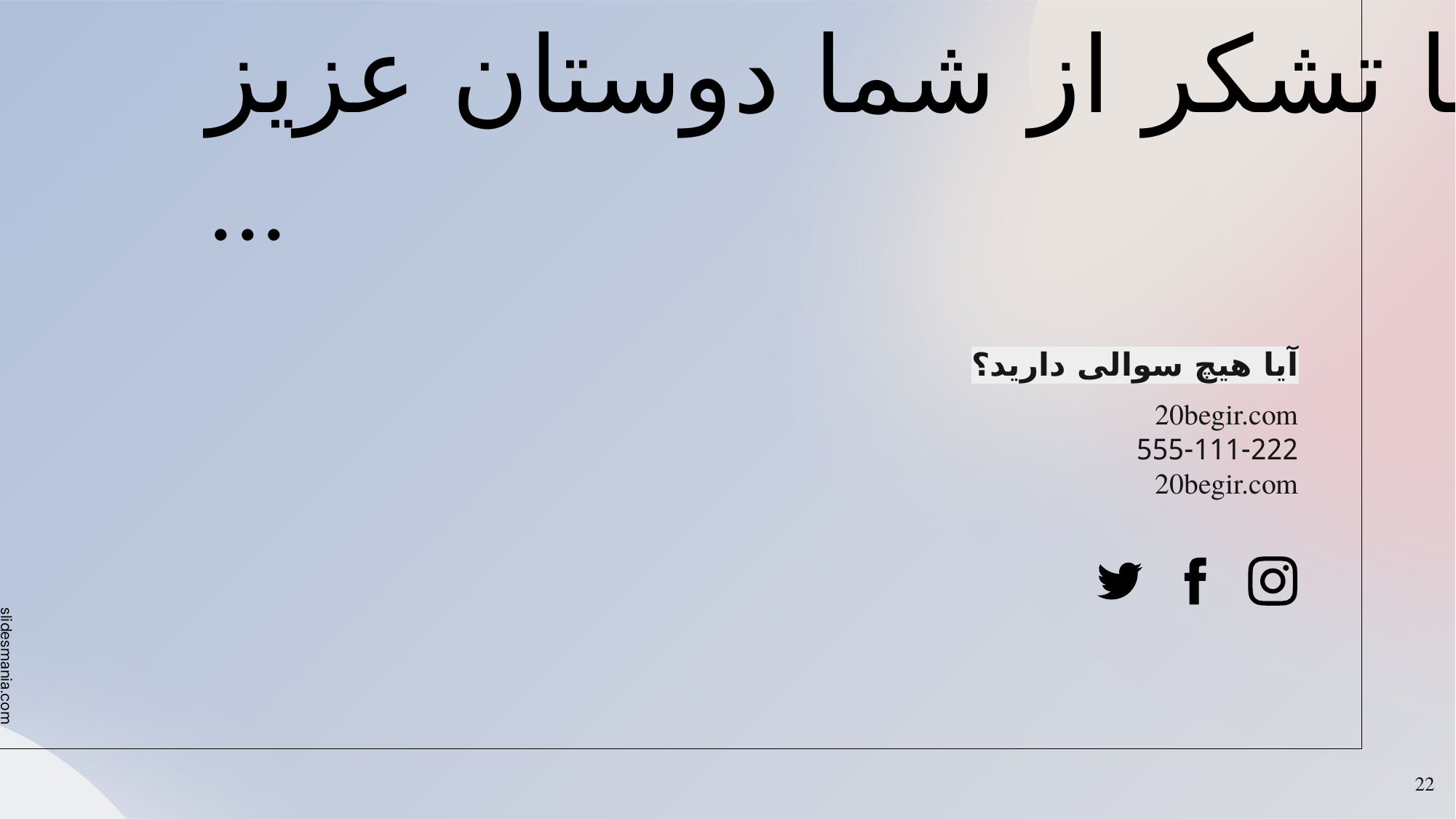

# با تشکر از شما دوستان عزیز ...
آیا هیچ سوالی دارید؟
20begir.com
555-111-222
20begir.com

22